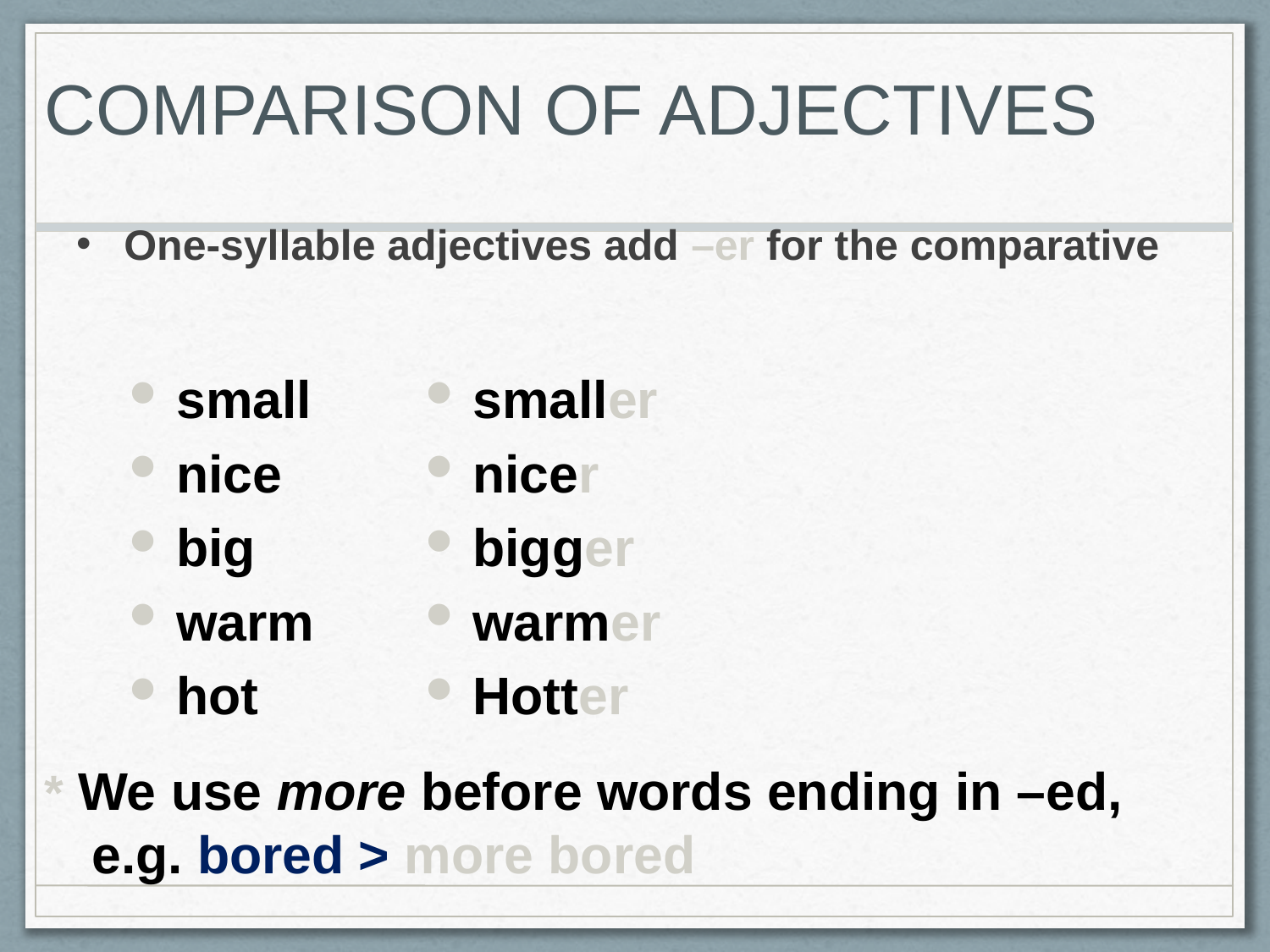

# COMPARISON OF ADJECTIVES
One-syllable adjectives add –er for the comparative
small
nice
big
warm
hot

smaller
nicer
bigger
warmer
Hotter

* We use more before words ending in –ed, e.g. bored > more bored